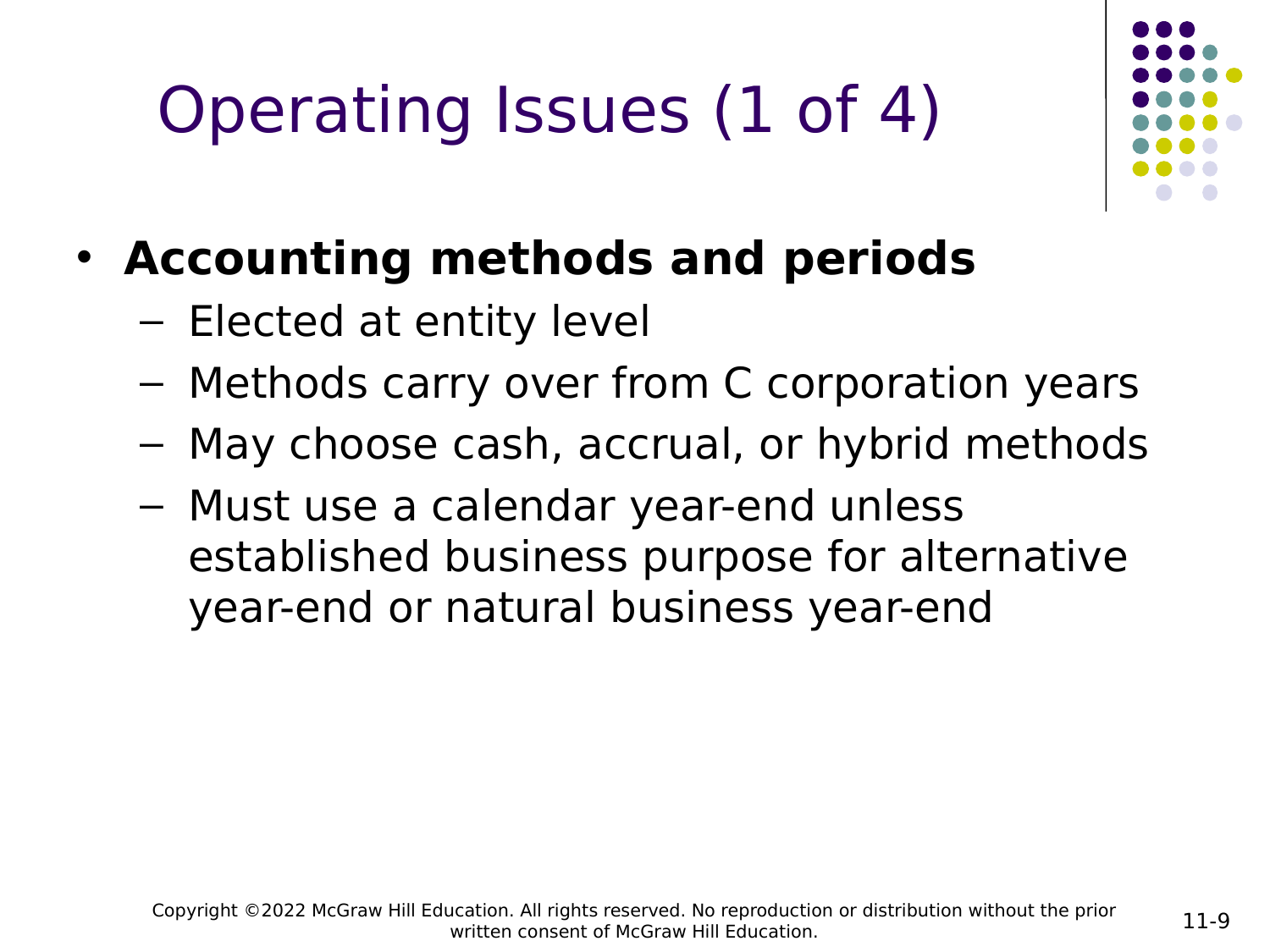

# Operating Issues (1 of 4)
Accounting methods and periods
Elected at entity level
Methods carry over from C corporation years
May choose cash, accrual, or hybrid methods
Must use a calendar year-end unless established business purpose for alternative year-end or natural business year-end